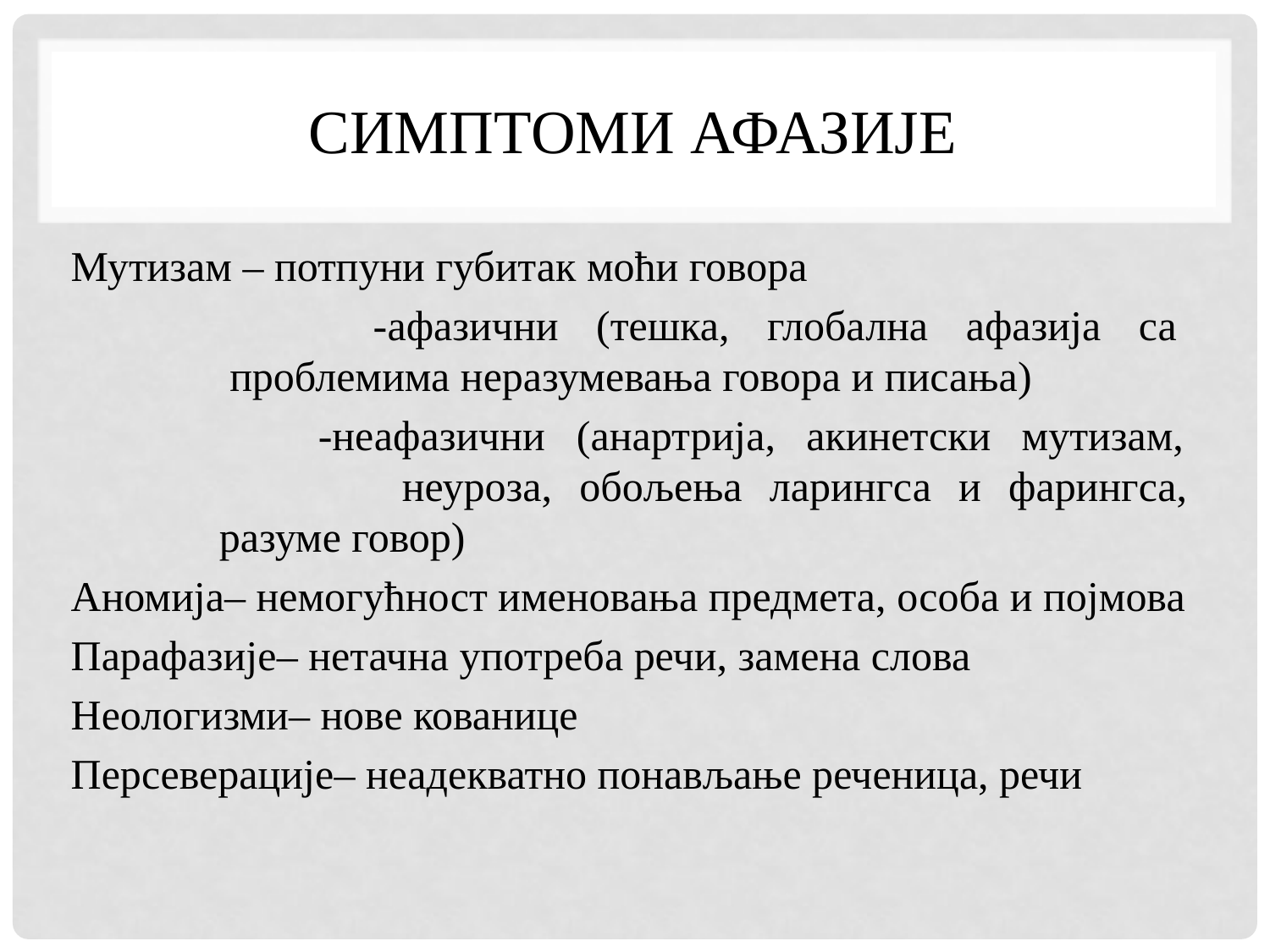

# Симптоми афазије
Мутизам – потпуни губитак моћи говора
        -афазични (тешка, глобална афазија са
            проблемима неразумевања говора и писања)
        -неафазични (анартрија, акинетски мутизам,
           неуроза, обољења ларингса и фарингса,
           разуме говор)
Аномија– немогућност именовања предмета, особа и појмова
Парафазије– нетачна употреба речи, замена слова
Неологизми– нове кованице
Персеверације– неадекватно понављање реченица, речи